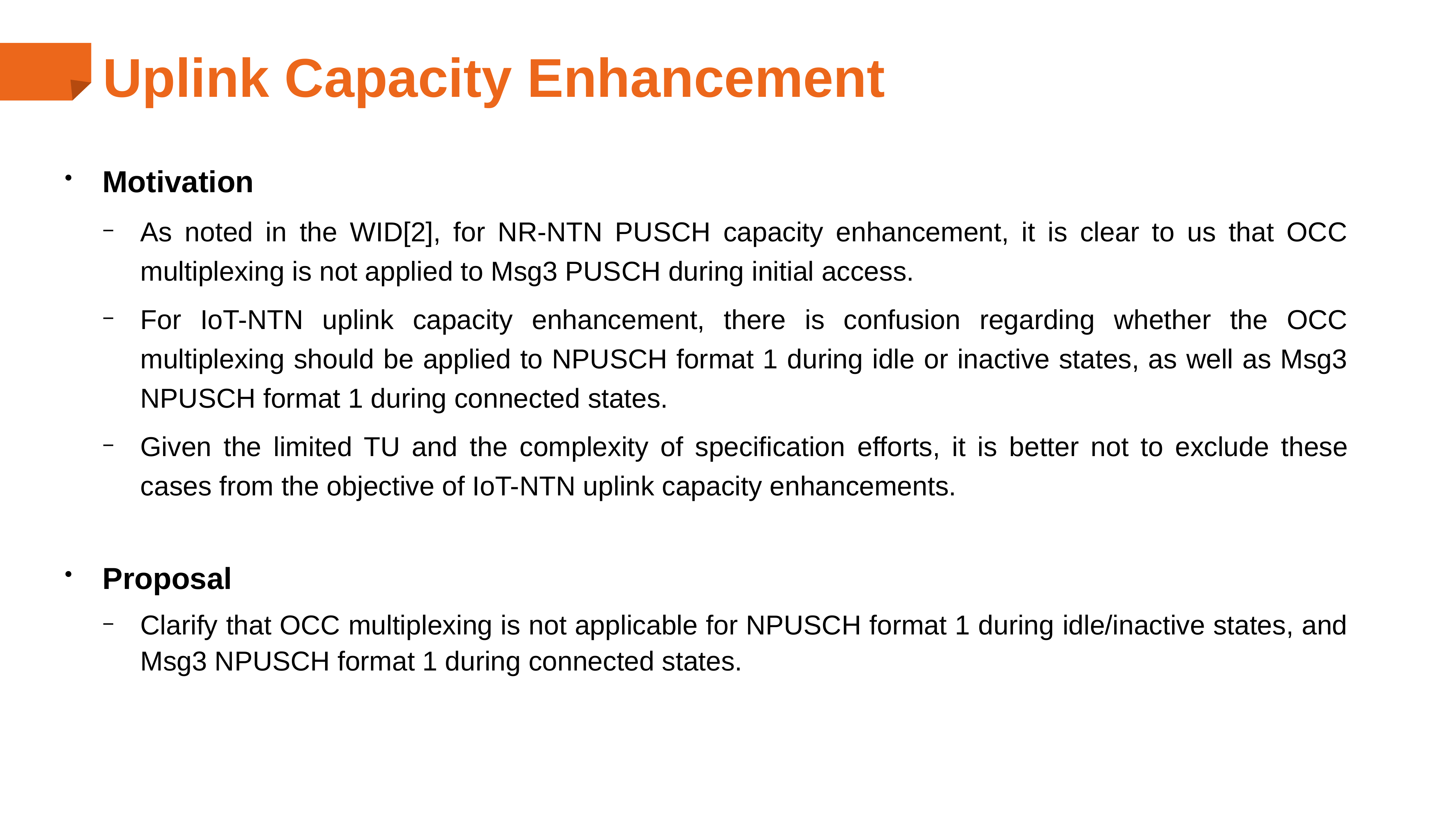

# Uplink Capacity Enhancement
Motivation
As noted in the WID[2], for NR-NTN PUSCH capacity enhancement, it is clear to us that OCC multiplexing is not applied to Msg3 PUSCH during initial access.
For IoT-NTN uplink capacity enhancement, there is confusion regarding whether the OCC multiplexing should be applied to NPUSCH format 1 during idle or inactive states, as well as Msg3 NPUSCH format 1 during connected states.
Given the limited TU and the complexity of specification efforts, it is better not to exclude these cases from the objective of IoT-NTN uplink capacity enhancements.

Proposal
Clarify that OCC multiplexing is not applicable for NPUSCH format 1 during idle/inactive states, and Msg3 NPUSCH format 1 during connected states.